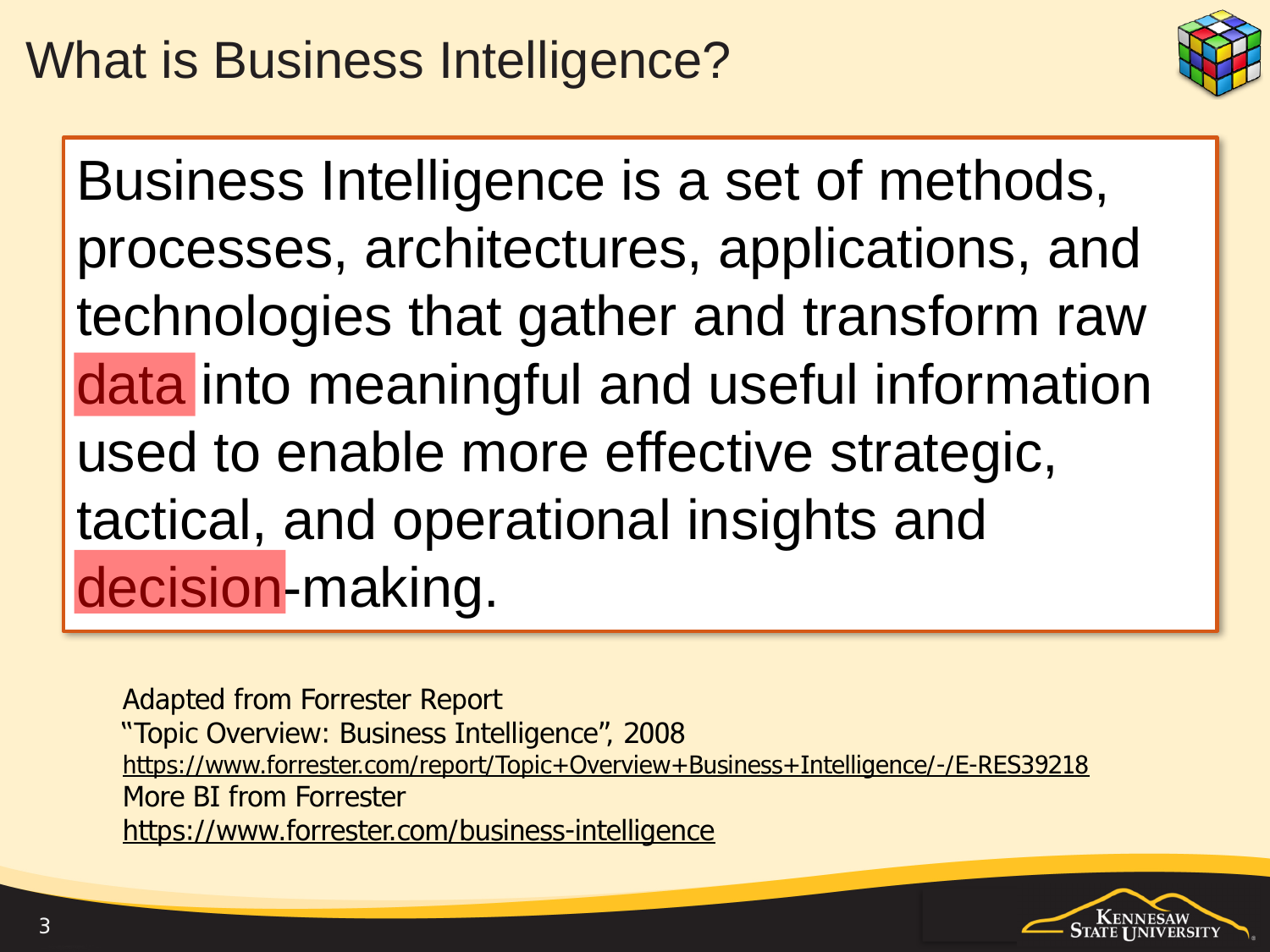

# What is Business Intelligence?
Business Intelligence is a set of methods, processes, architectures, applications, and technologies that gather and transform raw data into meaningful and useful information used to enable more effective strategic, tactical, and operational insights and decision-making.

Adapted from Forrester Report
“Topic Overview: Business Intelligence”, 2008
https://www.forrester.com/report/Topic+Overview+Business+Intelligence/-/E-RES39218
More BI from Forrester
https://www.forrester.com/business-intelligence
3